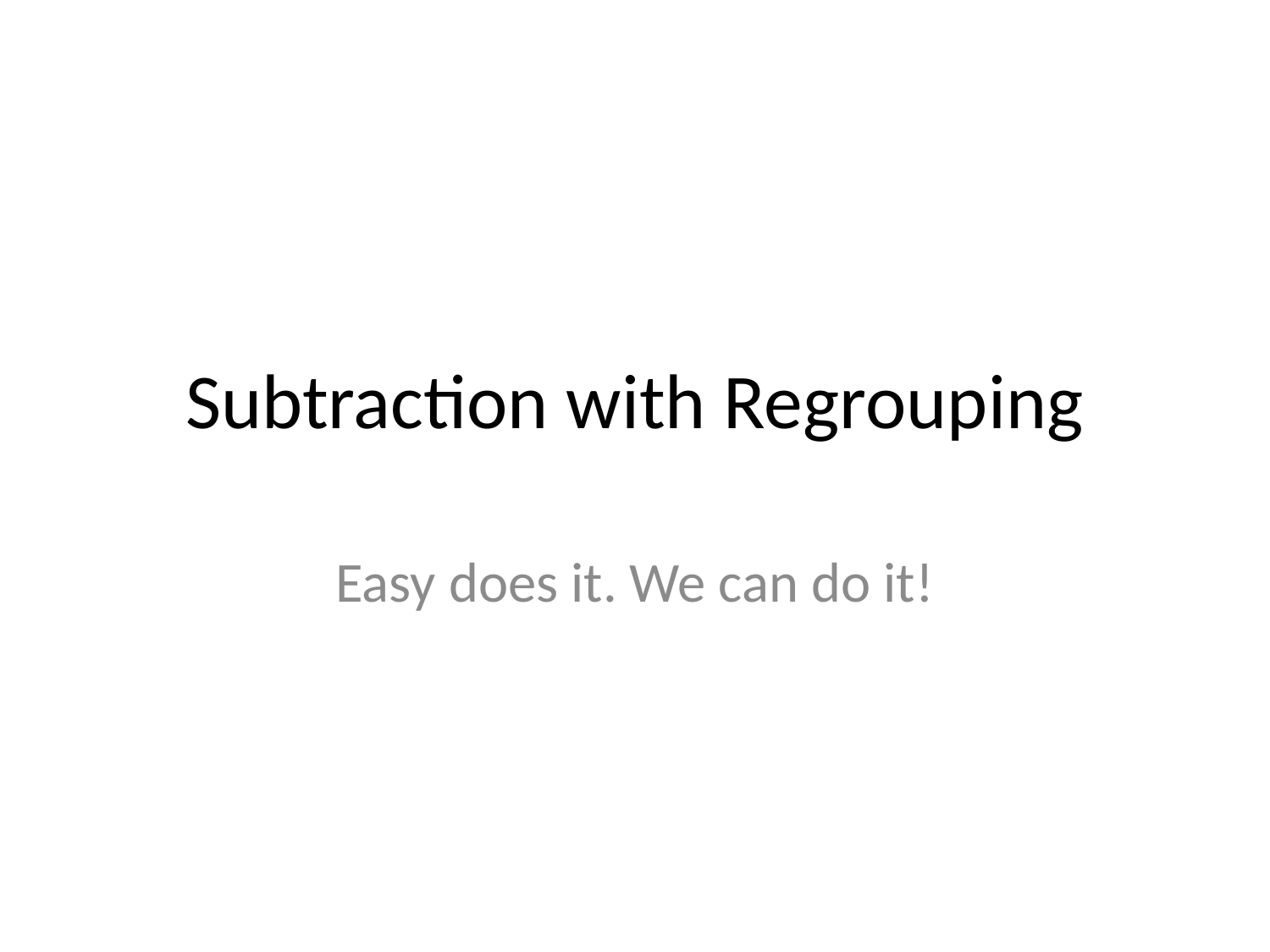

# Subtraction with Regrouping
Easy does it. We can do it!